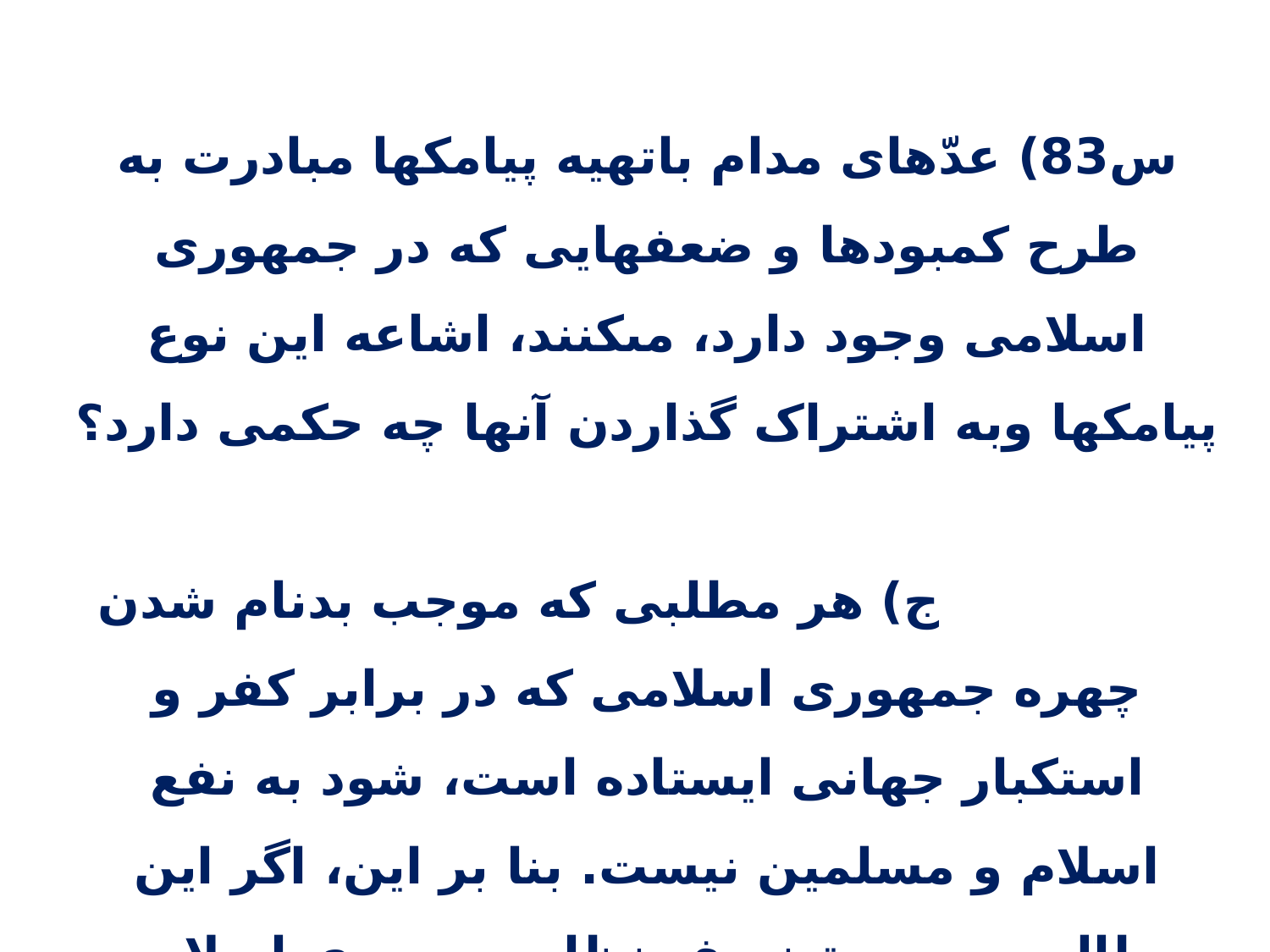

س83) عدّه‏اى مدام باتهیه پیامکها مبادرت به طرح کمبودها و ضعفهايى که در جمهورى اسلامى وجود دارد، مى‏کنند، اشاعه این نوع پیامکها وبه اشتراک گذاردن آنها چه حکمى دارد؟                                                                                    ج) هر مطلبی که موجب بدنام شدن چهره جمهورى اسلامى که در برابر کفر و استکبار جهانى ايستاده است، شود به نفع اسلام و مسلمين نيست. بنا بر اين، اگر اين مطالب موجب تضعيف نظام جمهورى اسلامى باشد جايز نيست.(اجوبه،س1397.)